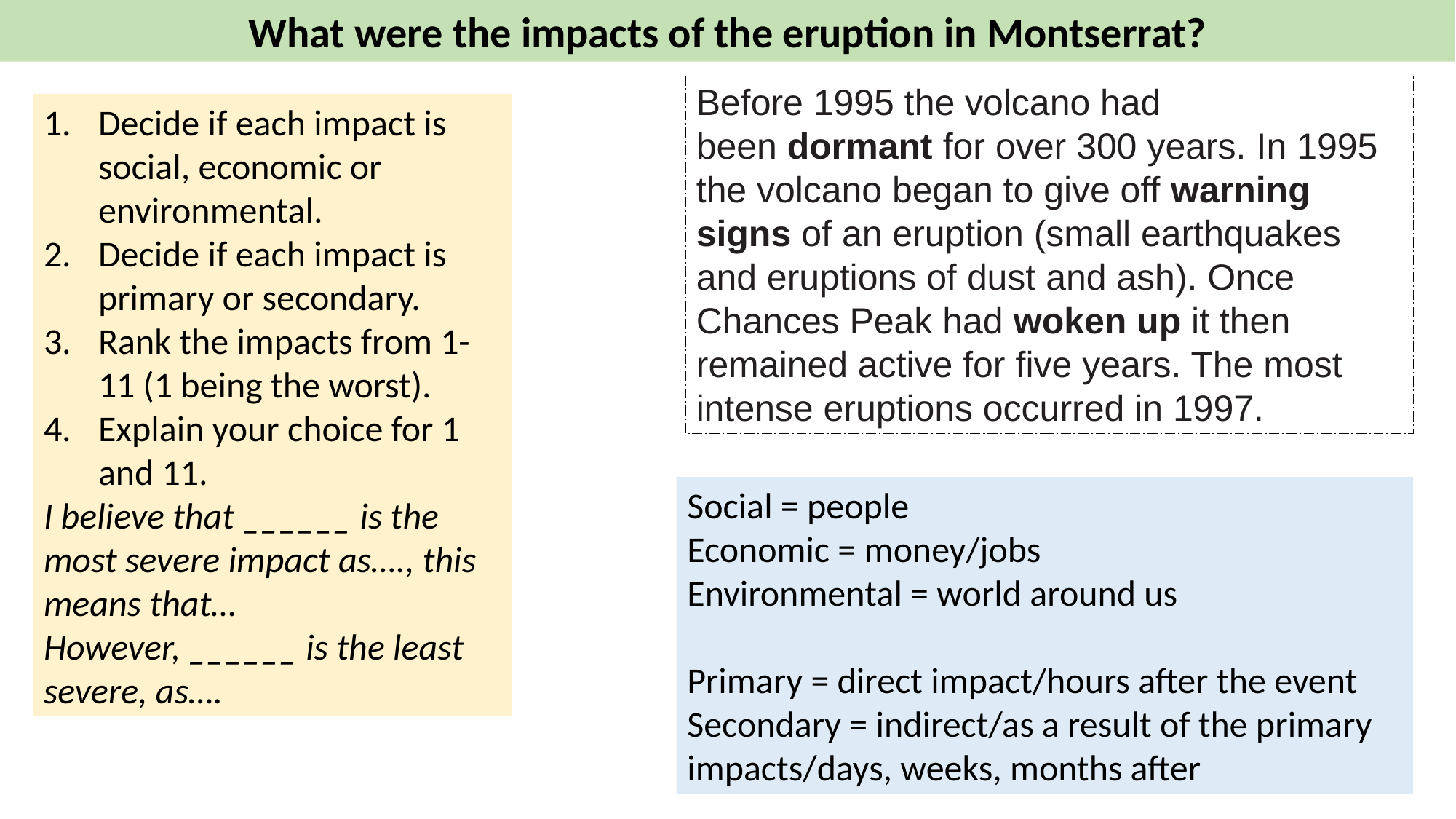

What were the impacts of the eruption in Montserrat?
Before 1995 the volcano had been dormant for over 300 years. In 1995 the volcano began to give off warning signs of an eruption (small earthquakes and eruptions of dust and ash). Once Chances Peak had woken up it then remained active for five years. The most intense eruptions occurred in 1997.
Decide if each impact is social, economic or environmental.
Decide if each impact is primary or secondary.
Rank the impacts from 1-11 (1 being the worst).
Explain your choice for 1 and 11.
I believe that ______ is the most severe impact as…., this means that…
However, ______ is the least severe, as….
Social = people
Economic = money/jobs
Environmental = world around us

Primary = direct impact/hours after the event
Secondary = indirect/as a result of the primary impacts/days, weeks, months after